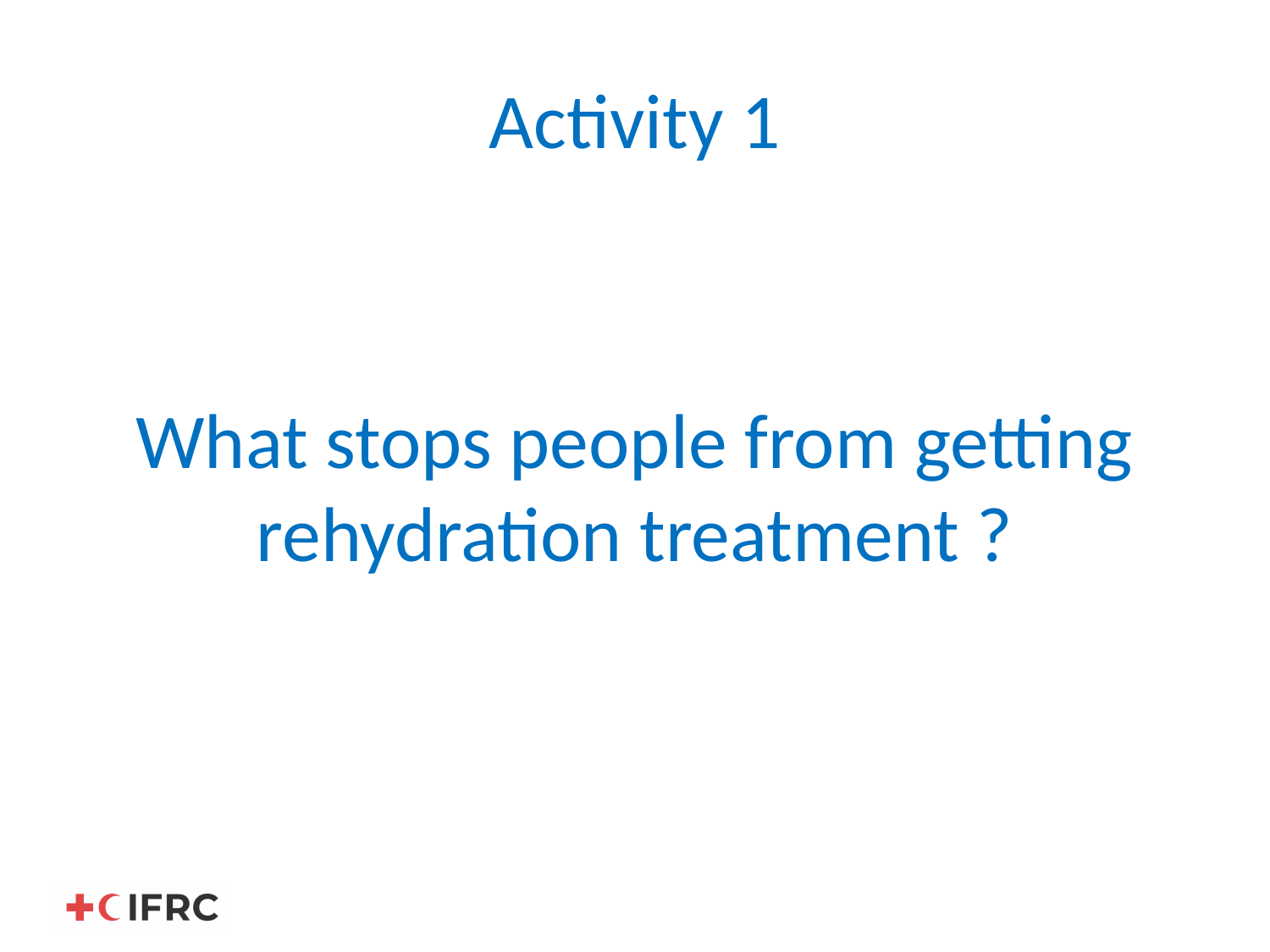

# Activity 1

What stops people from getting rehydration treatment ?